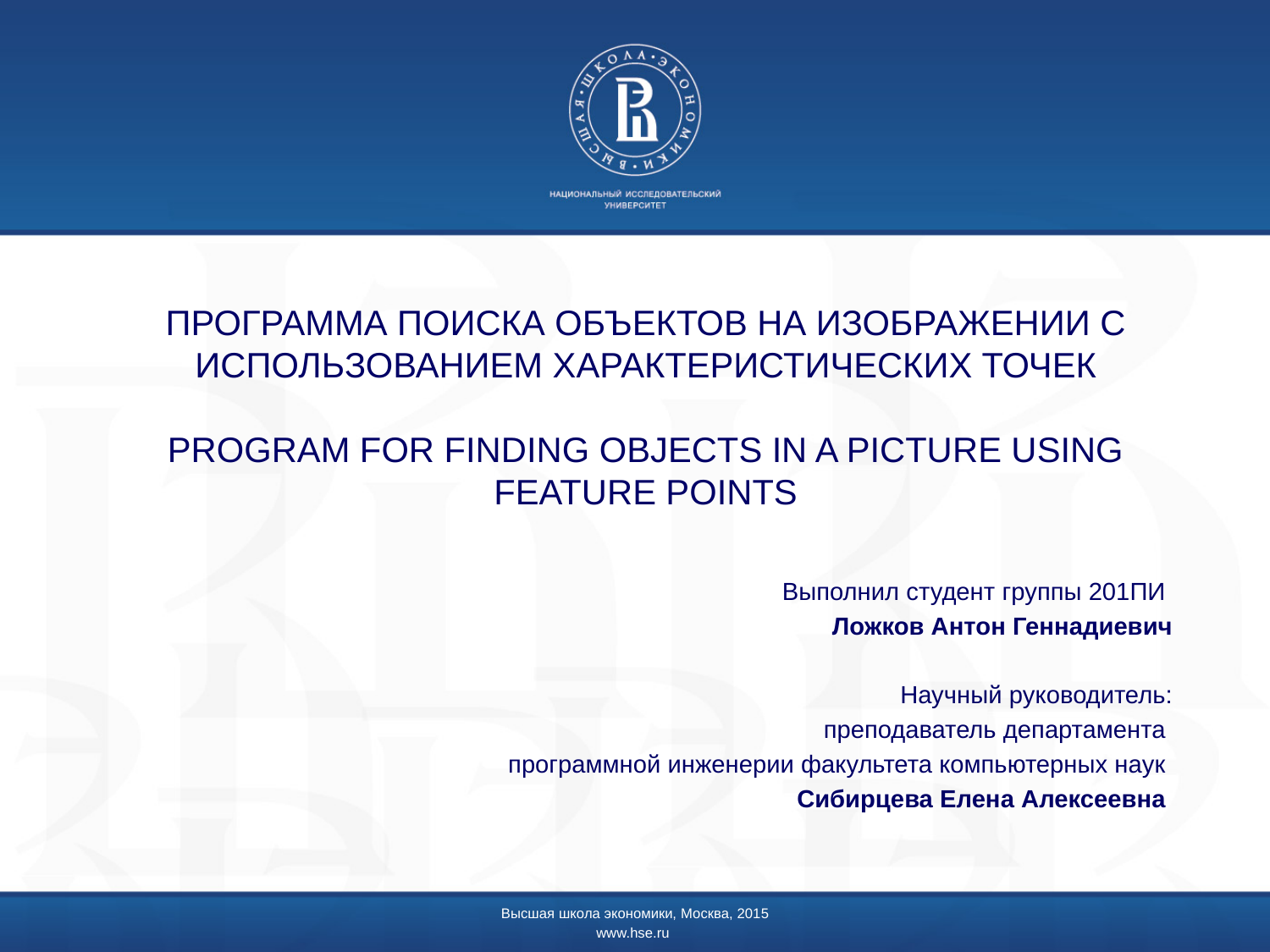

# ПРОГРАММА ПОИСКА ОБЪЕКТОВ НА ИЗОБРАЖЕНИИ С ИСПОЛЬЗОВАНИЕМ ХАРАКТЕРИСТИЧЕСКИХ ТОЧЕК PROGRAM FOR FINDING OBJECTS IN A PICTURE USING FEATURE POINTS
Выполнил студент группы 201ПИ
Ложков Антон Геннадиевич

Научный руководитель:
 преподаватель департамента
программной инженерии факультета компьютерных наук
Сибирцева Елена Алексеевна
Высшая школа экономики, Москва, 2015
www.hse.ru